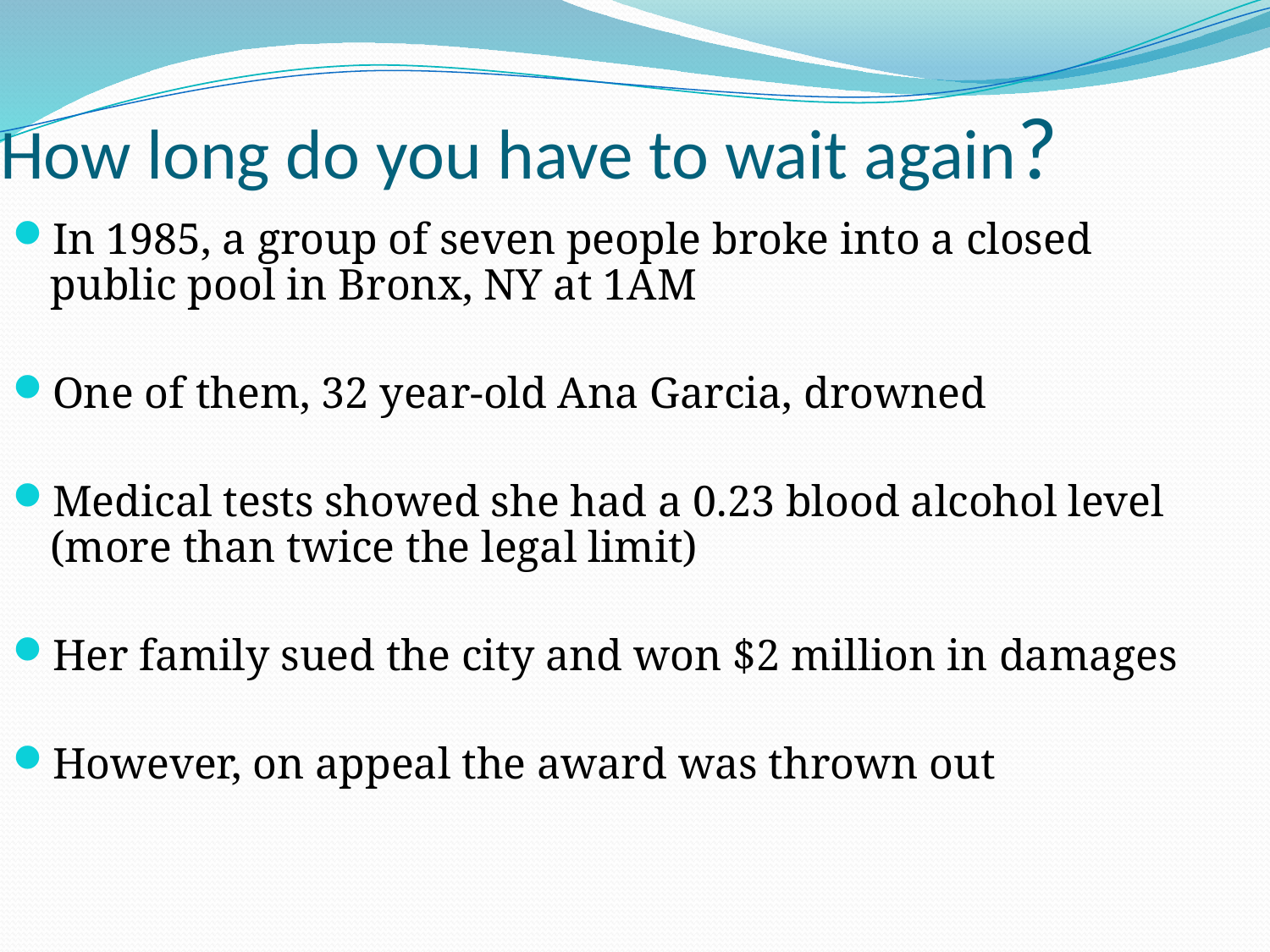

How long do you have to wait again?
In 1985, a group of seven people broke into a closed public pool in Bronx, NY at 1AM

One of them, 32 year-old Ana Garcia, drowned

Medical tests showed she had a 0.23 blood alcohol level (more than twice the legal limit)

Her family sued the city and won $2 million in damages

However, on appeal the award was thrown out